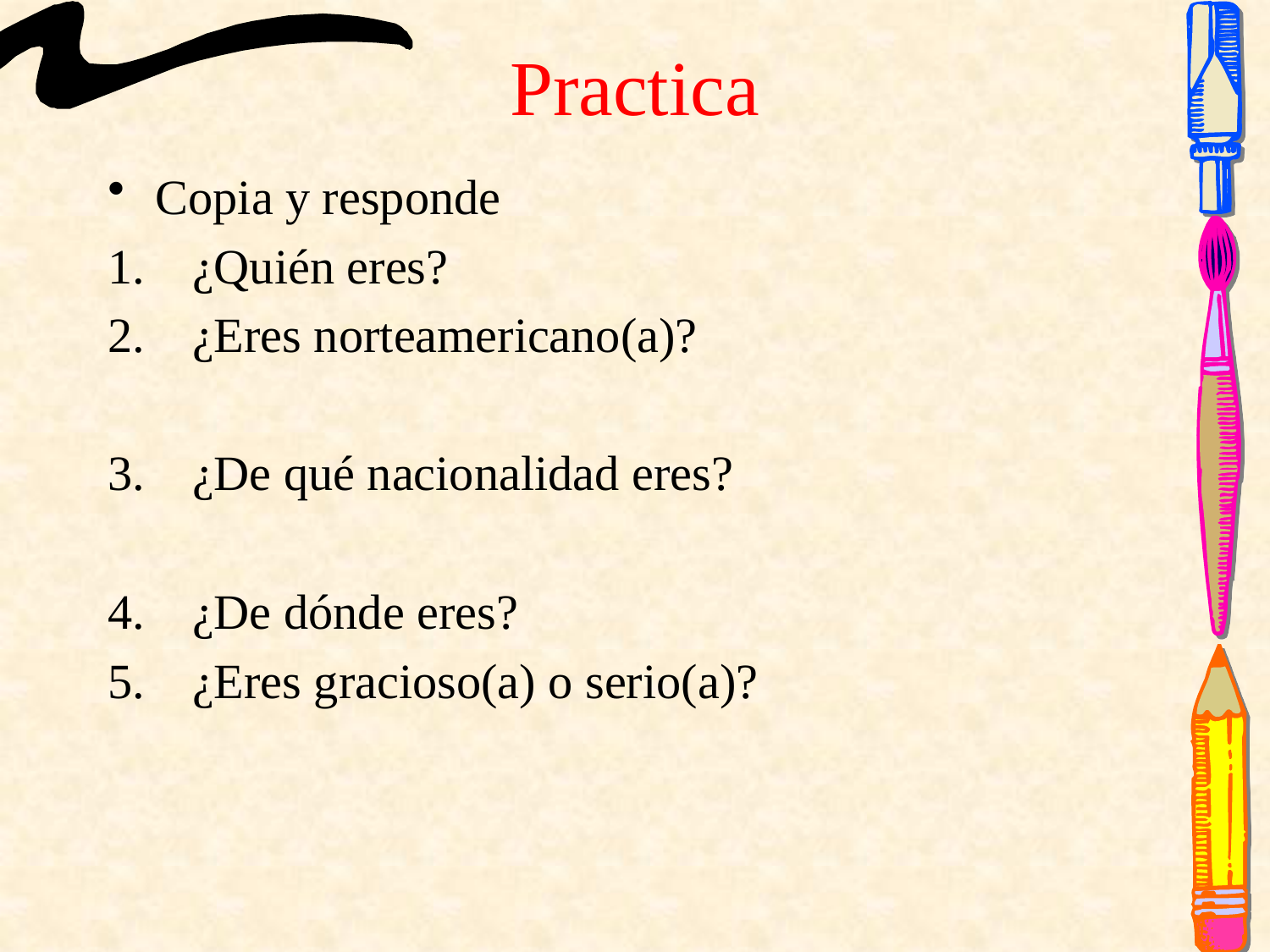

Practica
Copia y responde
¿Quién eres?
¿Eres norteamericano(a)?

¿De qué nacionalidad eres?

¿De dónde eres?
¿Eres gracioso(a) o serio(a)?